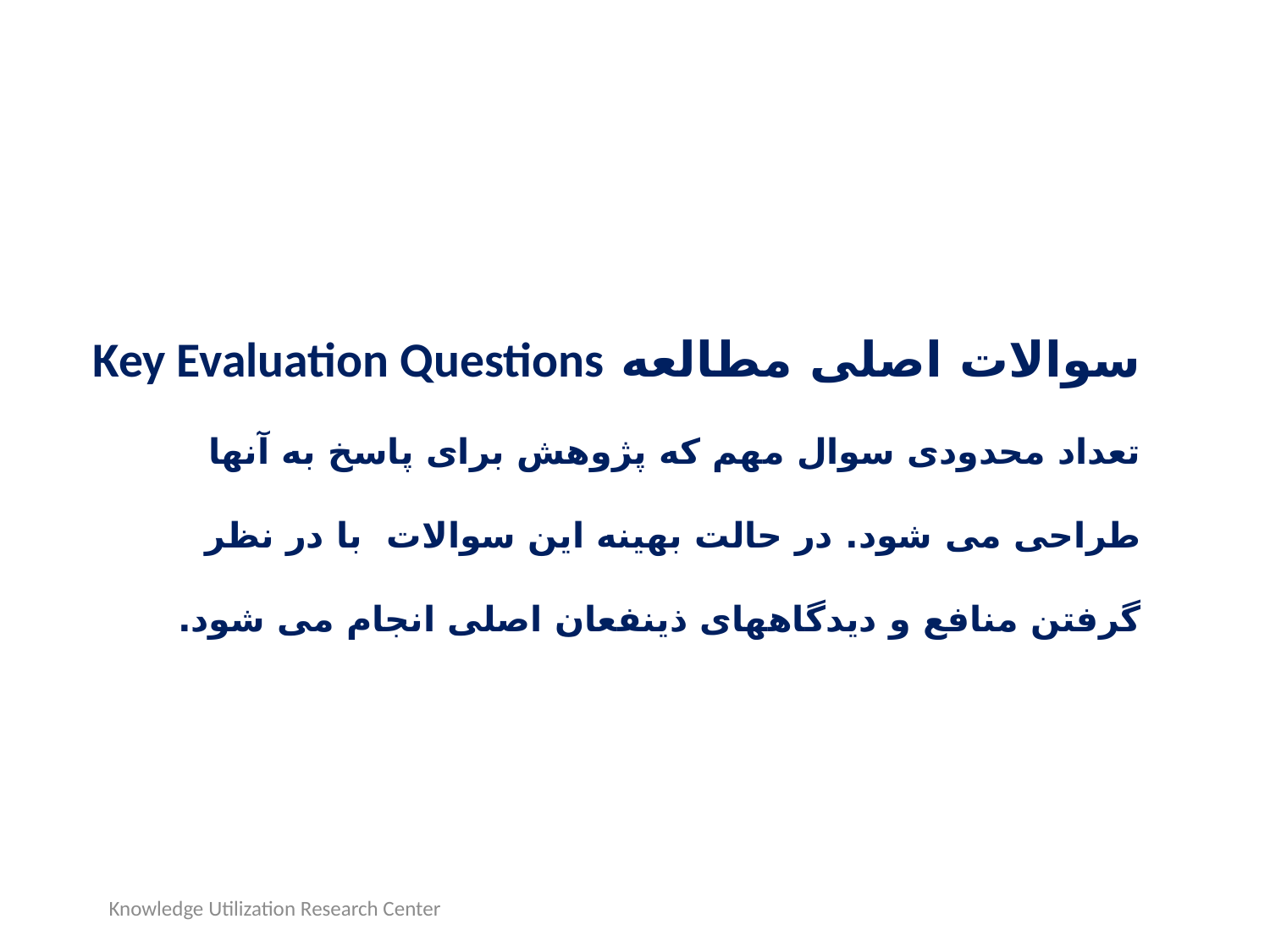

# سوالات اصلی مطالعه Key Evaluation Questions تعداد محدودی سوال مهم که پژوهش برای پاسخ به آنها طراحی می شود. در حالت بهینه این سوالات  با در نظر گرفتن منافع و دیدگاههای ذینفعان اصلی انجام می شود.

Knowledge Utilization Research Center